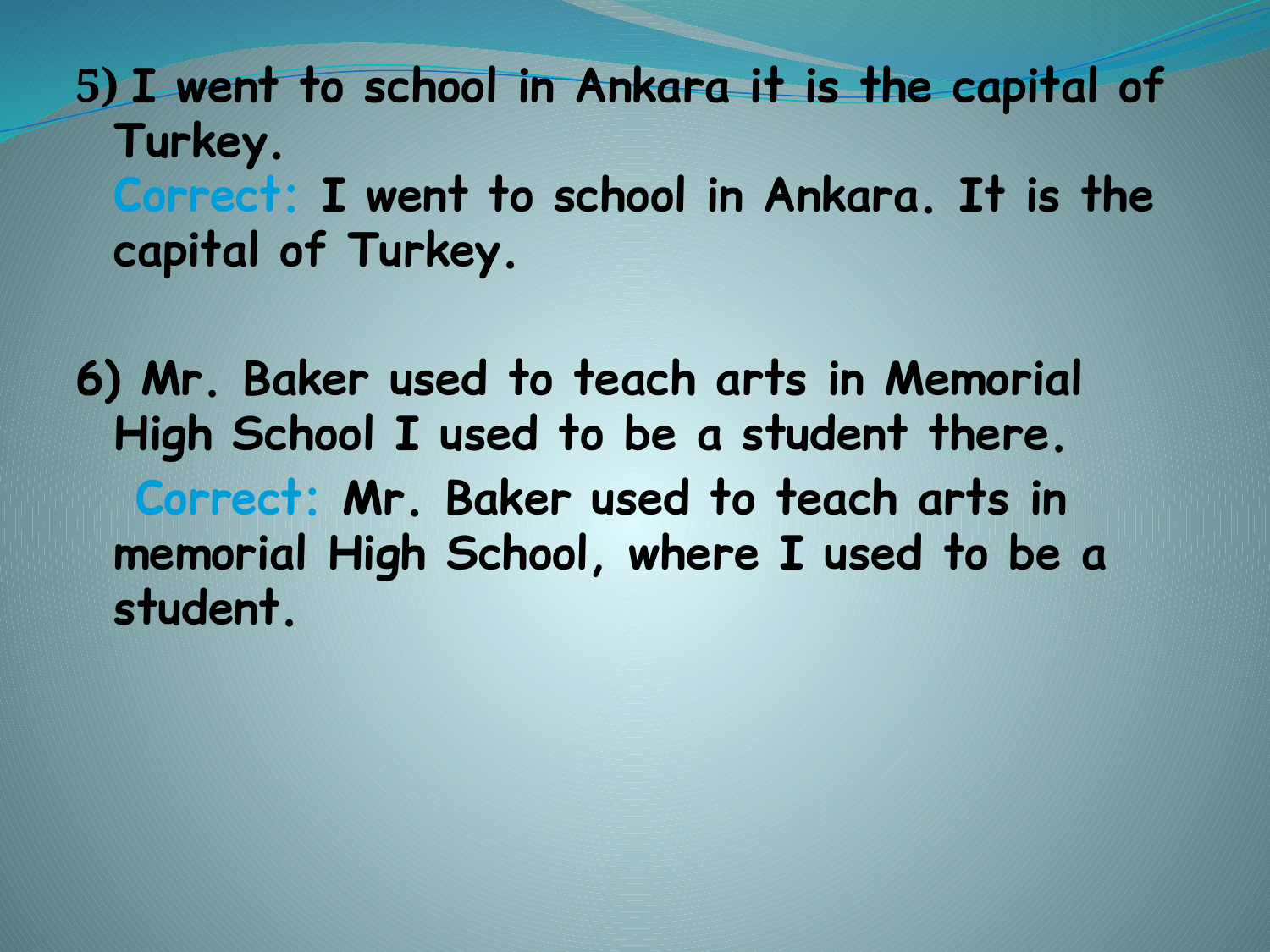

5) I went to school in Ankara it is the capital of Turkey.
Correct: I went to school in Ankara. It is the capital of Turkey.

6) Mr. Baker used to teach arts in Memorial High School I used to be a student there.
   Correct: Mr. Baker used to teach arts in memorial High School, where I used to be a student.